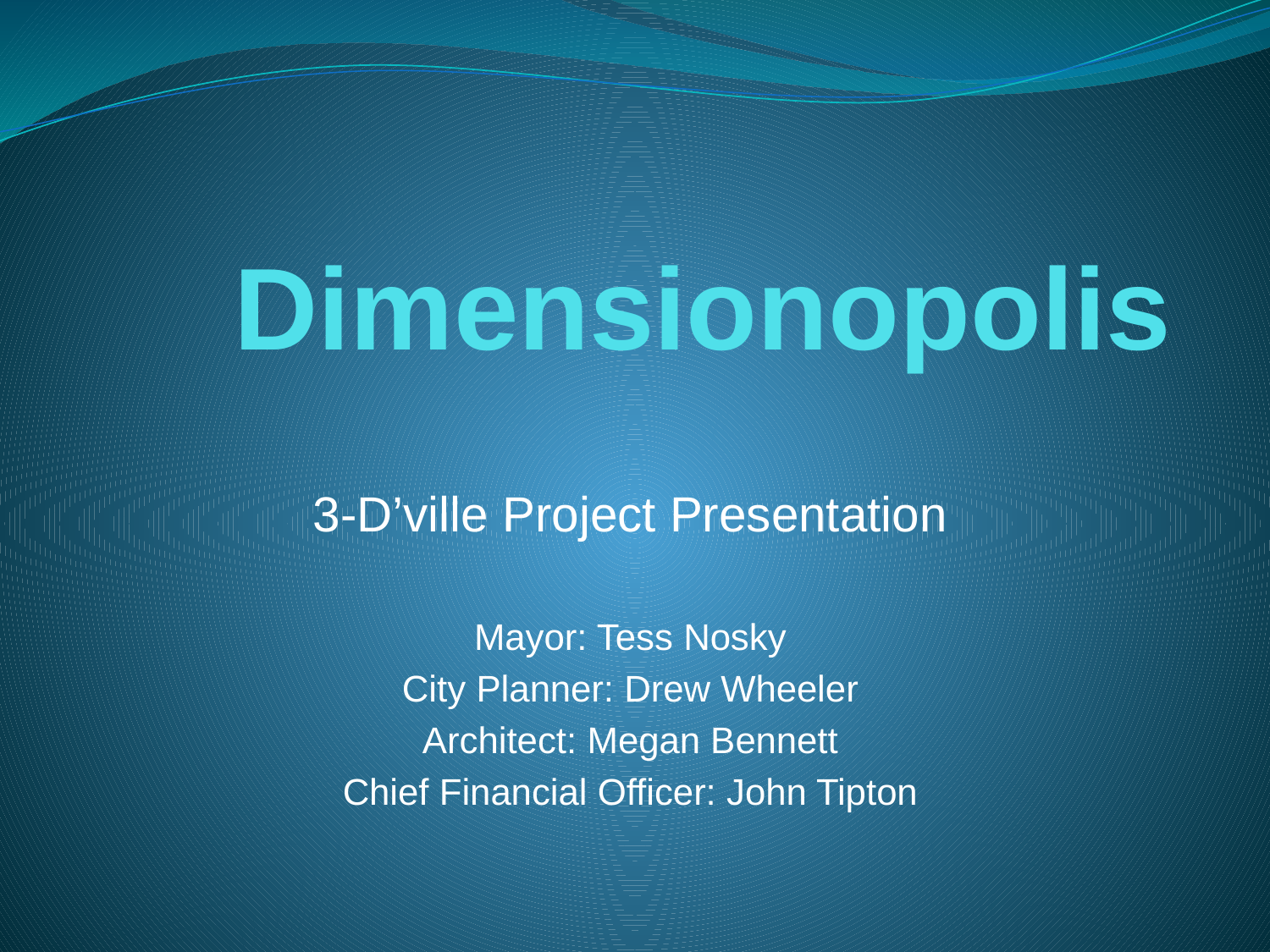

# Dimensionopolis
3-D’ville Project Presentation

Mayor: Tess Nosky
City Planner: Drew Wheeler
Architect: Megan Bennett
Chief Financial Officer: John Tipton